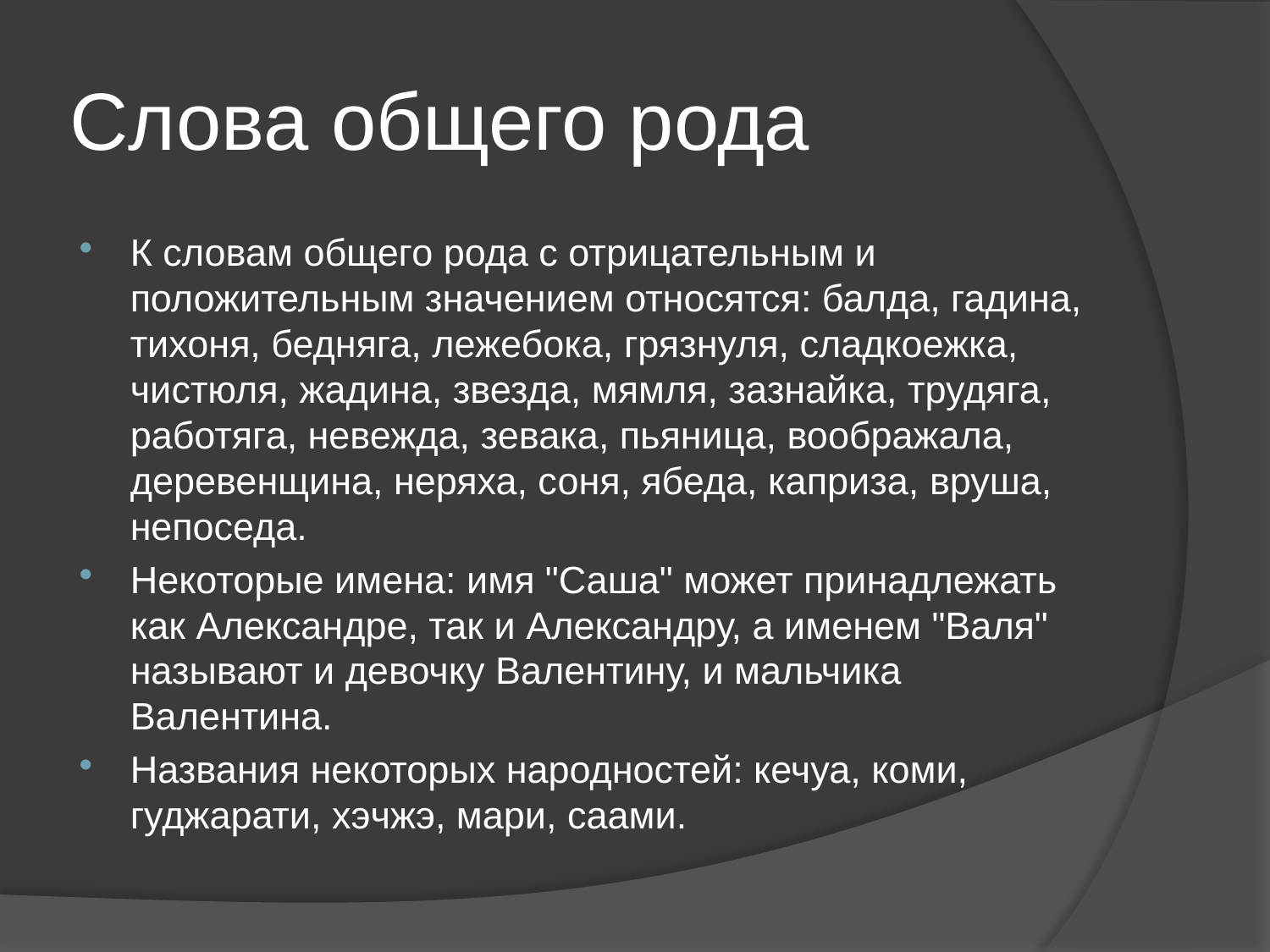

# Слова общего рода
К словам общего рода с отрицательным и положительным значением относятся: балда, гадина, тихоня, бедняга, лежебока, грязнуля, сладкоежка, чистюля, жадина, звезда, мямля, зазнайка, трудяга, работяга, невежда, зевака, пьяница, воображала, деревенщина, неряха, соня, ябеда, каприза, вруша, непоседа.
Некоторые имена: имя "Саша" может принадлежать как Александре, так и Александру, а именем "Валя" называют и девочку Валентину, и мальчика Валентина.
Названия некоторых народностей: кечуа, коми, гуджарати, хэчжэ, мари, саами.